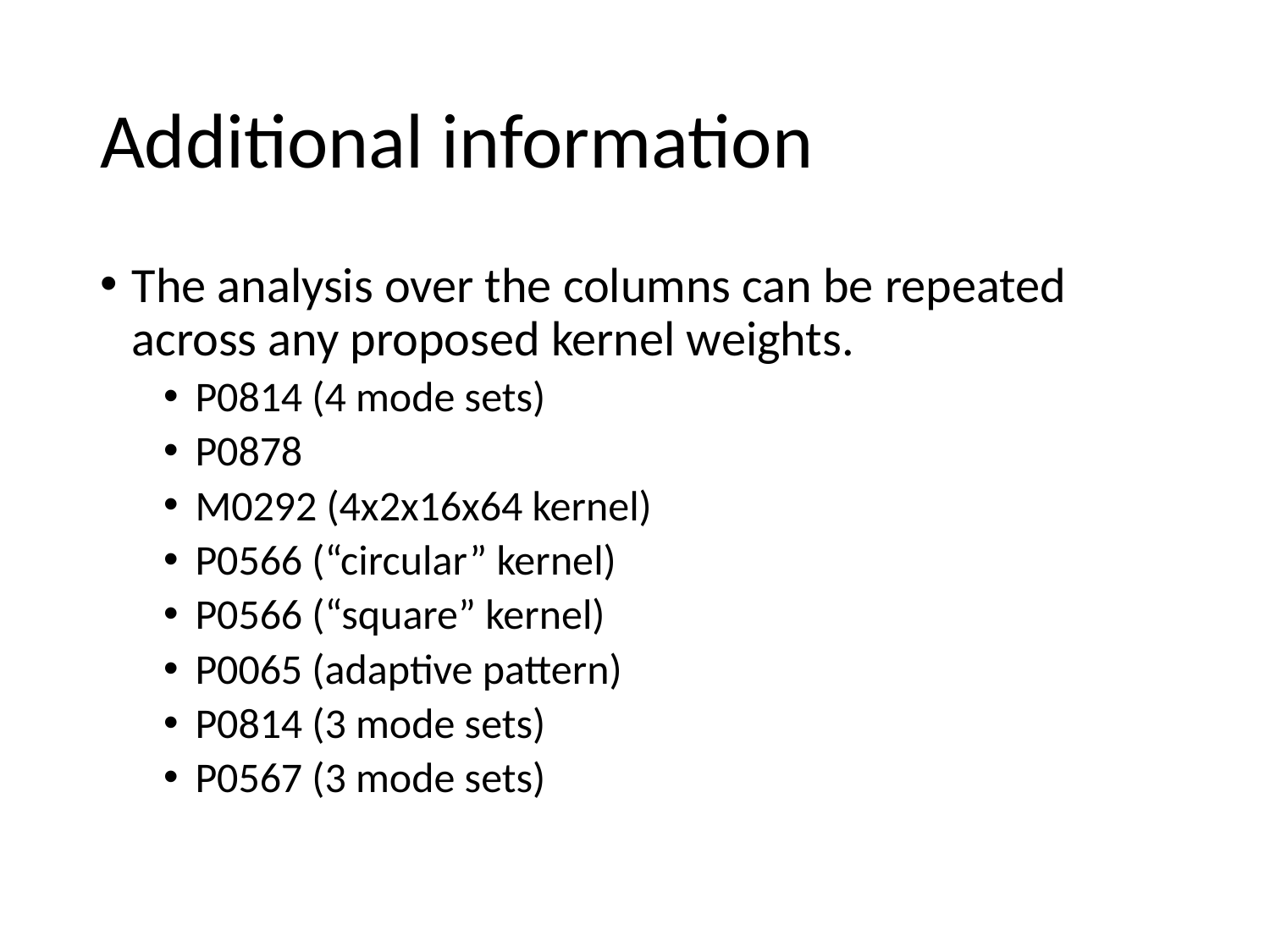

# Additional information
The analysis over the columns can be repeated across any proposed kernel weights.
P0814 (4 mode sets)
P0878
M0292 (4x2x16x64 kernel)
P0566 (“circular” kernel)
P0566 (“square” kernel)
P0065 (adaptive pattern)
P0814 (3 mode sets)
P0567 (3 mode sets)